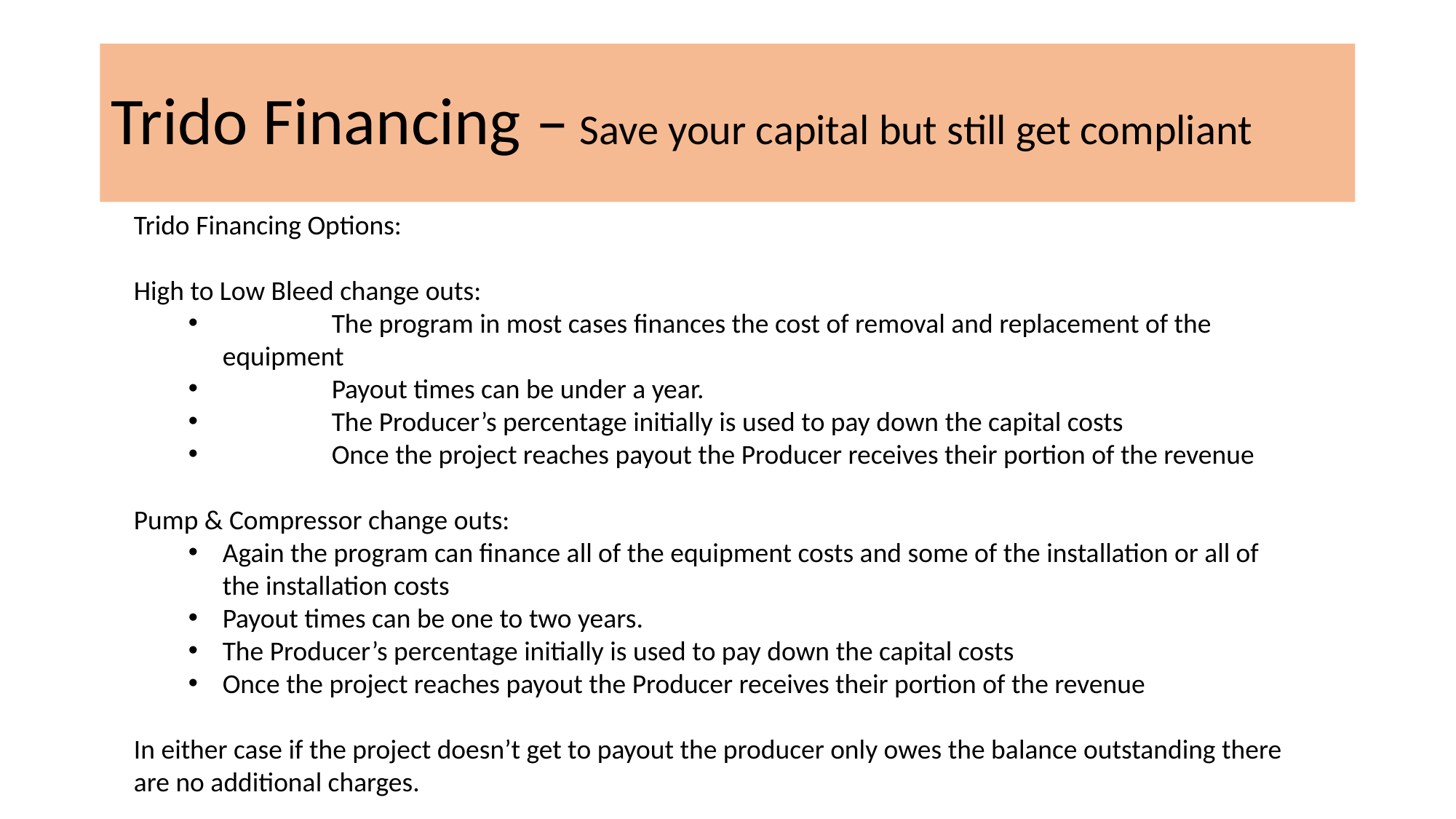

# Trido Financing – Save your capital but still get compliant
Trido Financing Options:

High to Low Bleed change outs:
	The program in most cases finances the cost of removal and replacement of the equipment
	Payout times can be under a year.
	The Producer’s percentage initially is used to pay down the capital costs
	Once the project reaches payout the Producer receives their portion of the revenue

Pump & Compressor change outs:
Again the program can finance all of the equipment costs and some of the installation or all of the installation costs
Payout times can be one to two years.
The Producer’s percentage initially is used to pay down the capital costs
Once the project reaches payout the Producer receives their portion of the revenue

In either case if the project doesn’t get to payout the producer only owes the balance outstanding there are no additional charges.